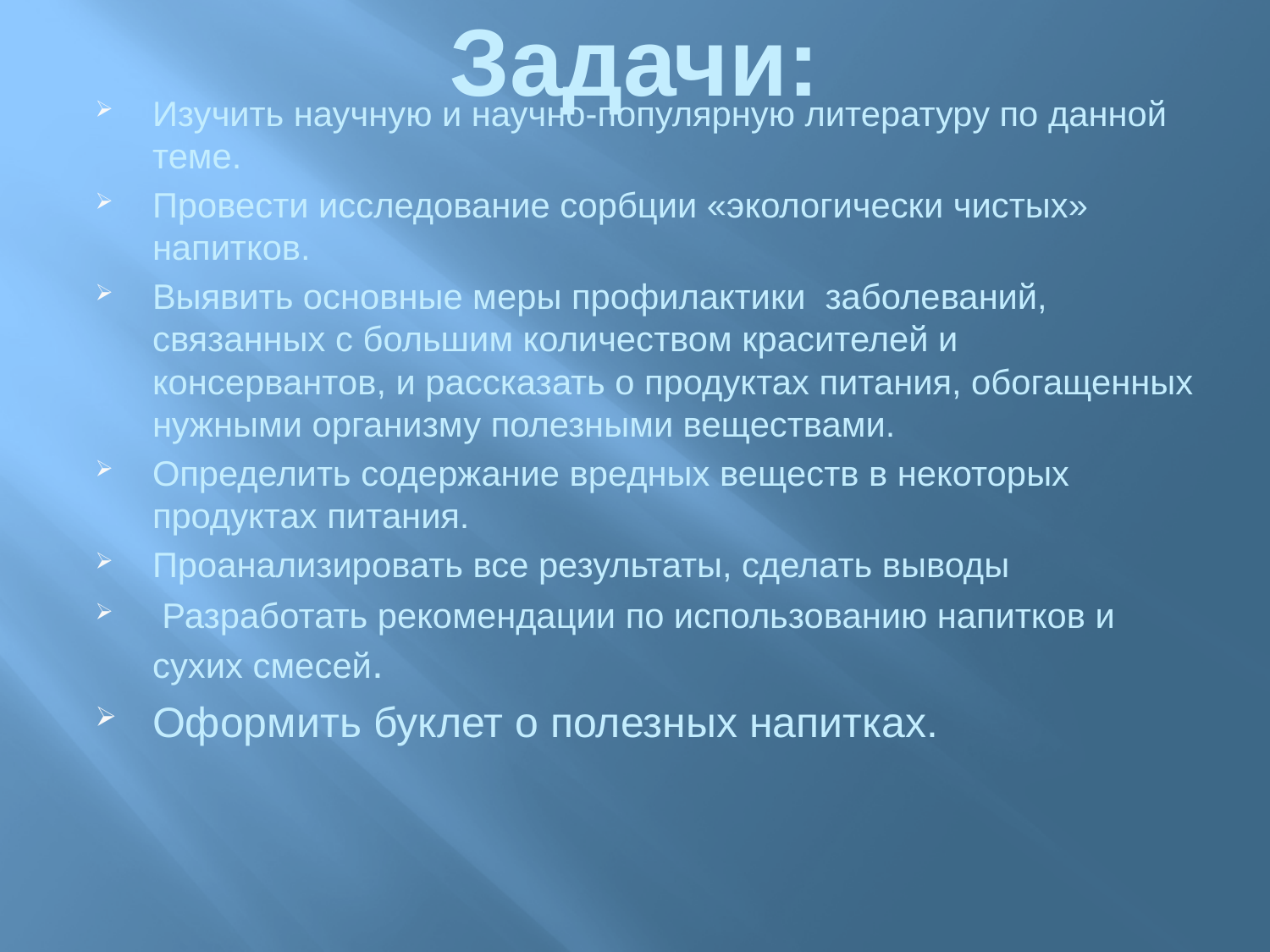

# Задачи:
Изучить научную и научно-популярную литературу по данной теме.
Провести исследование сорбции «экологически чистых» напитков.
Выявить основные меры профилактики  заболеваний, связанных с большим количеством красителей и консервантов, и рассказать о продуктах питания, обогащенных нужными организму полезными веществами.
Определить содержание вредных веществ в некоторых продуктах питания.
Проанализировать все результаты, сделать выводы
 Разработать рекомендации по использованию напитков и сухих смесей.
Оформить буклет о полезных напитках.